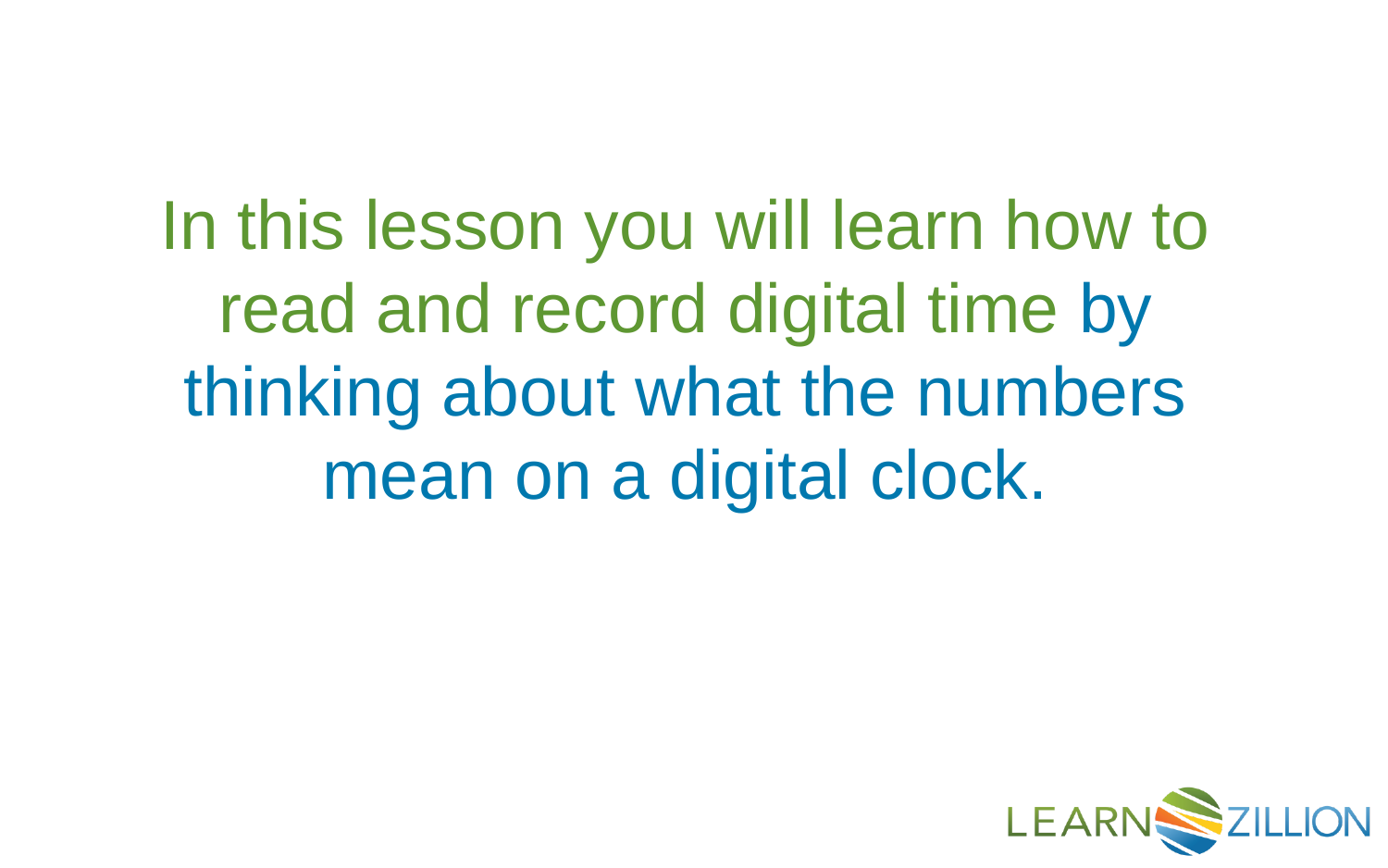

In this lesson you will learn how to read and record digital time by thinking about what the numbers mean on a digital clock.